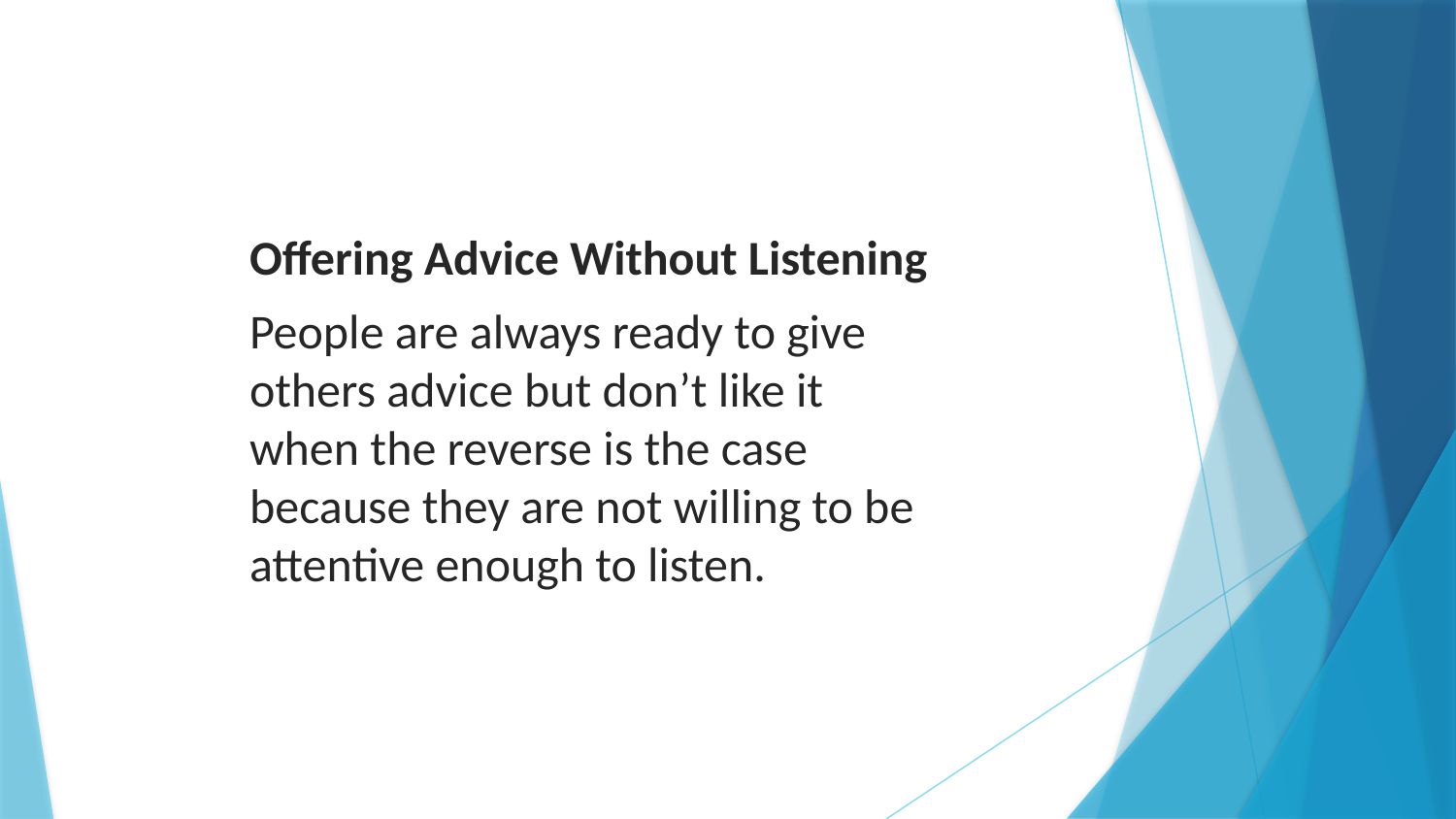

Offering Advice Without Listening
People are always ready to give others advice but don’t like it when the reverse is the case because they are not willing to be attentive enough to listen.